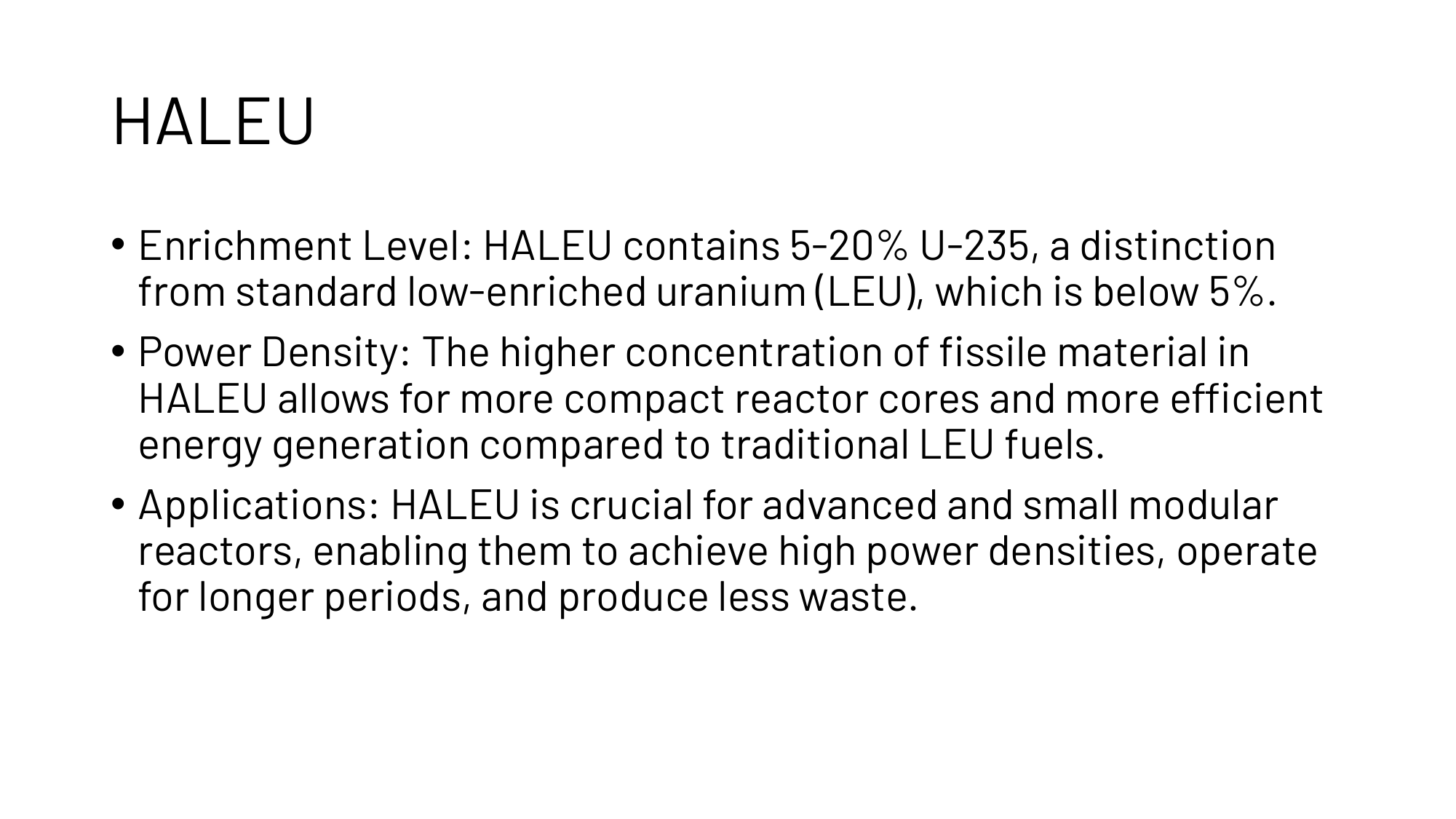

# HALEU
Enrichment Level: HALEU contains 5-20% U-235, a distinction from standard low-enriched uranium (LEU), which is below 5%.
Power Density: The higher concentration of fissile material in HALEU allows for more compact reactor cores and more efficient energy generation compared to traditional LEU fuels.
Applications: HALEU is crucial for advanced and small modular reactors, enabling them to achieve high power densities, operate for longer periods, and produce less waste.